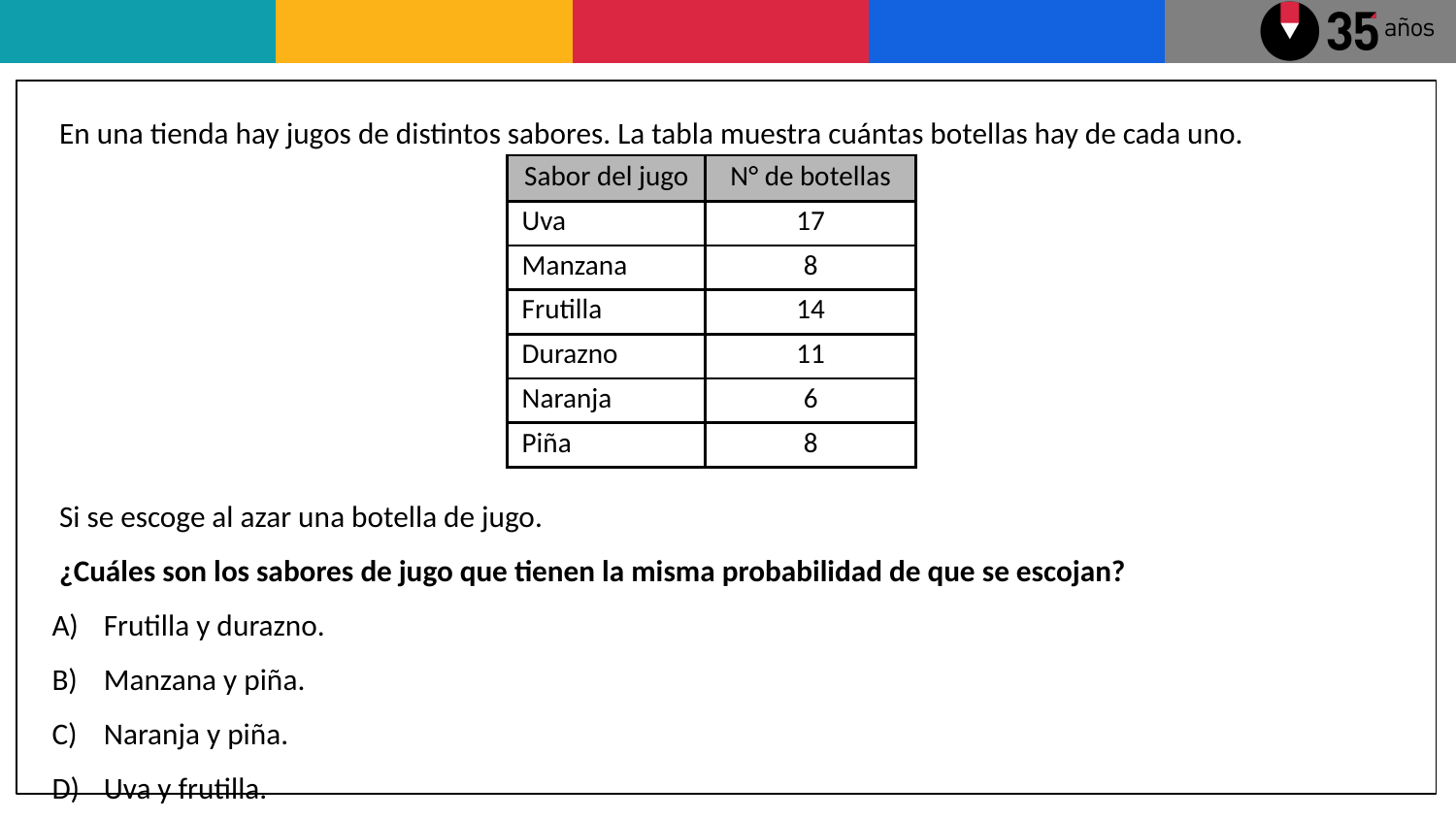

En una tienda hay jugos de distintos sabores. La tabla muestra cuántas botellas hay de cada uno.

Si se escoge al azar una botella de jugo.
¿Cuáles son los sabores de jugo que tienen la misma probabilidad de que se escojan?
Frutilla y durazno.
Manzana y piña.
Naranja y piña.
Uva y frutilla.

| Sabor del jugo | N° de botellas |
| --- | --- |
| Uva | 17 |
| Manzana | 8 |
| Frutilla | 14 |
| Durazno | 11 |
| Naranja | 6 |
| Piña | 8 |